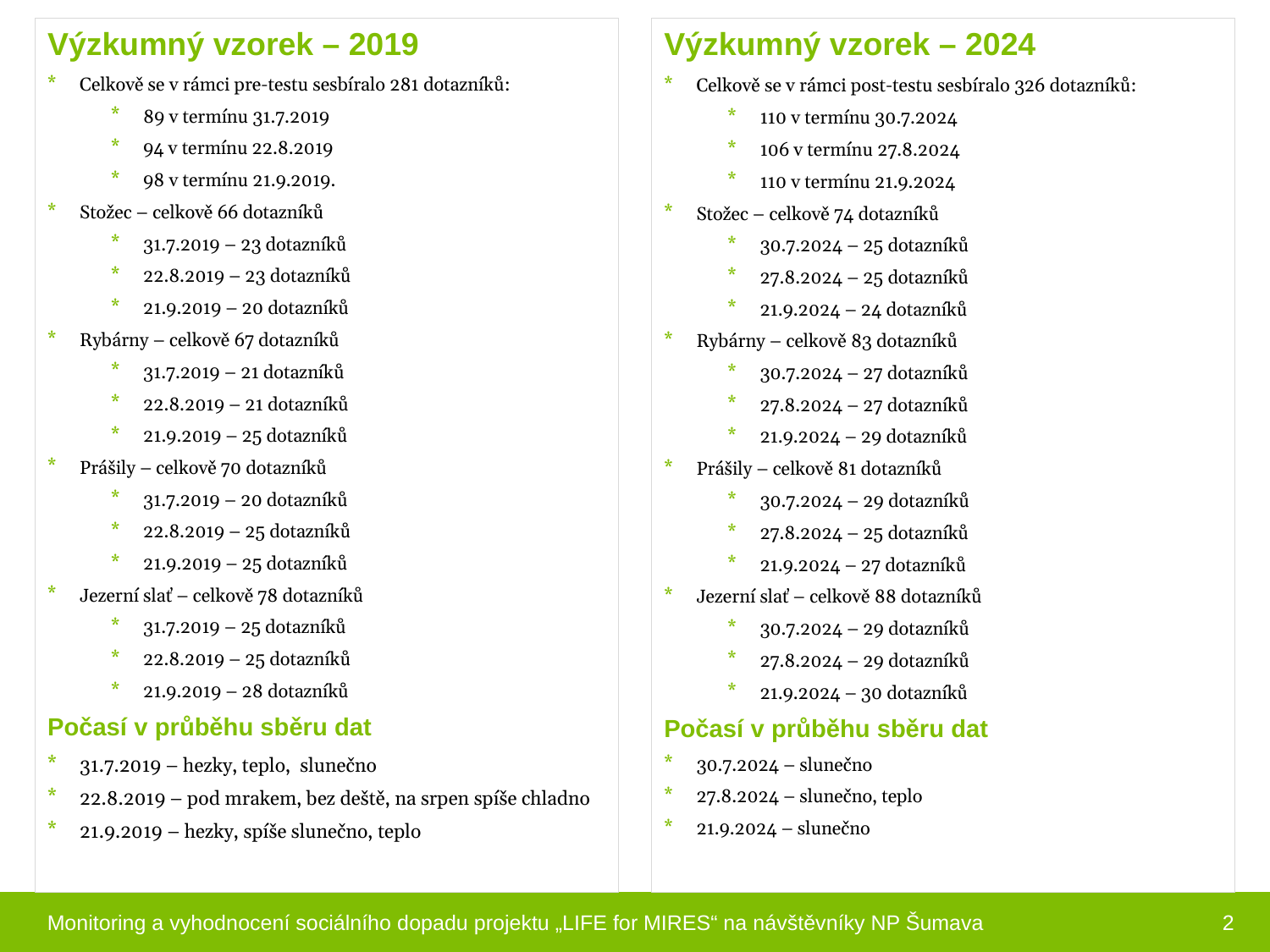

Výzkumný vzorek – 2019

Celkově se v rámci pre-testu sesbíralo 281 dotazníků:
89 v termínu 31.7.2019
94 v termínu 22.8.2019
98 v termínu 21.9.2019.
Stožec – celkově 66 dotazníků
31.7.2019 – 23 dotazníků
22.8.2019 – 23 dotazníků
21.9.2019 – 20 dotazníků
Rybárny – celkově 67 dotazníků
31.7.2019 – 21 dotazníků
22.8.2019 – 21 dotazníků
21.9.2019 – 25 dotazníků
Prášily – celkově 70 dotazníků
31.7.2019 – 20 dotazníků
22.8.2019 – 25 dotazníků
21.9.2019 – 25 dotazníků
Jezerní slať – celkově 78 dotazníků
31.7.2019 – 25 dotazníků
22.8.2019 – 25 dotazníků
21.9.2019 – 28 dotazníků
Počasí v průběhu sběru dat

31.7.2019 – hezky, teplo,  slunečno
22.8.2019 – pod mrakem, bez deště, na srpen spíše chladno
21.9.2019 – hezky, spíše slunečno, teplo

Výzkumný vzorek – 2024

Celkově se v rámci post-testu sesbíralo 326 dotazníků:
110 v termínu 30.7.2024
106 v termínu 27.8.2024
110 v termínu 21.9.2024
Stožec – celkově 74 dotazníků
30.7.2024 – 25 dotazníků
27.8.2024 – 25 dotazníků
21.9.2024 – 24 dotazníků
Rybárny – celkově 83 dotazníků
30.7.2024 – 27 dotazníků
27.8.2024 – 27 dotazníků
21.9.2024 – 29 dotazníků
Prášily – celkově 81 dotazníků
30.7.2024 – 29 dotazníků
27.8.2024 – 25 dotazníků
21.9.2024 – 27 dotazníků
Jezerní slať – celkově 88 dotazníků
30.7.2024 – 29 dotazníků
27.8.2024 – 29 dotazníků
21.9.2024 – 30 dotazníků
Počasí v průběhu sběru dat

30.7.2024 – slunečno
27.8.2024 – slunečno, teplo
21.9.2024 – slunečno

Monitoring a vyhodnocení sociálního dopadu projektu „LIFE for MIRES“ na návštěvníky NP Šumava
2